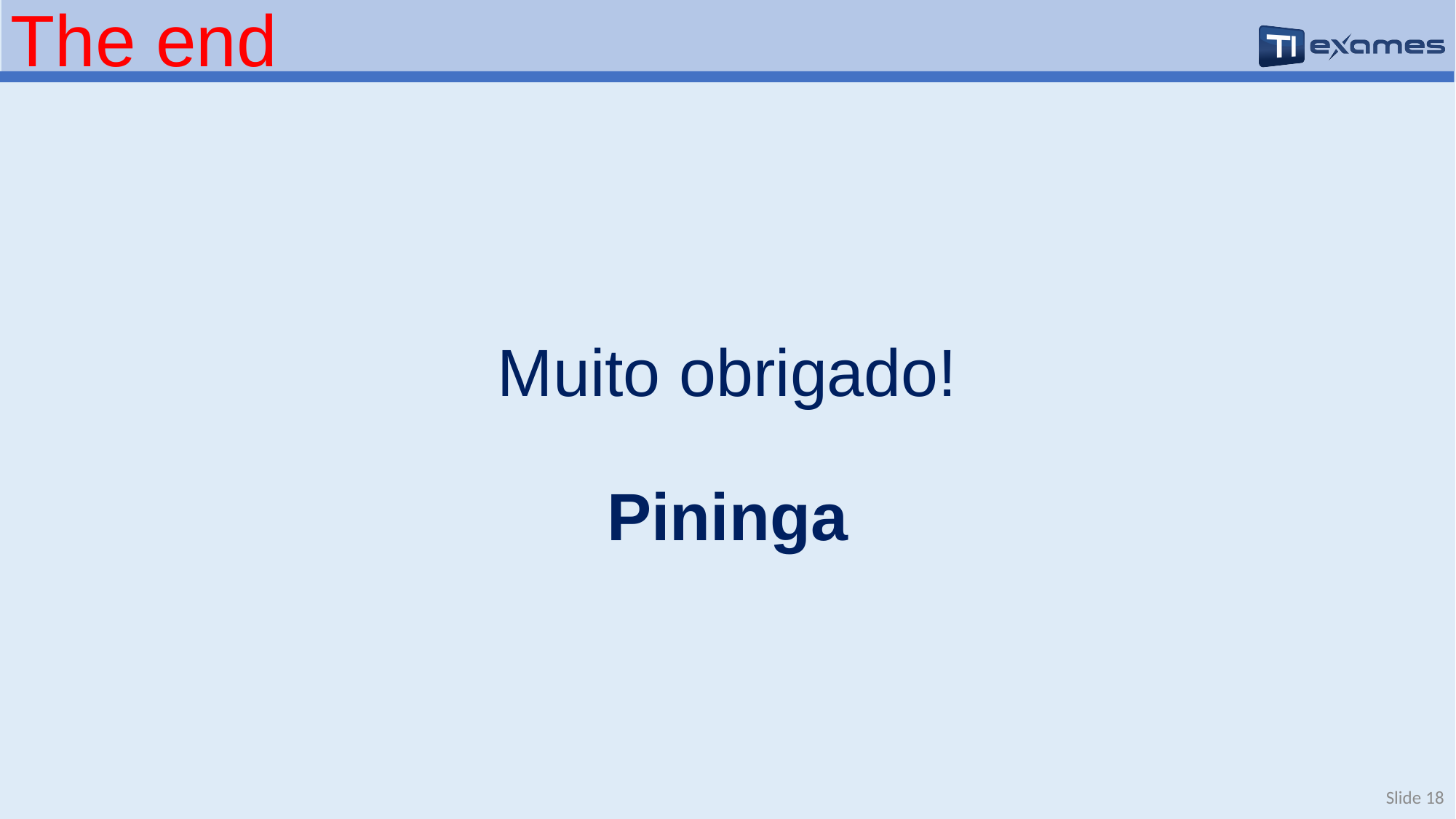

# The end
Muito obrigado!

Pininga
Slide 18